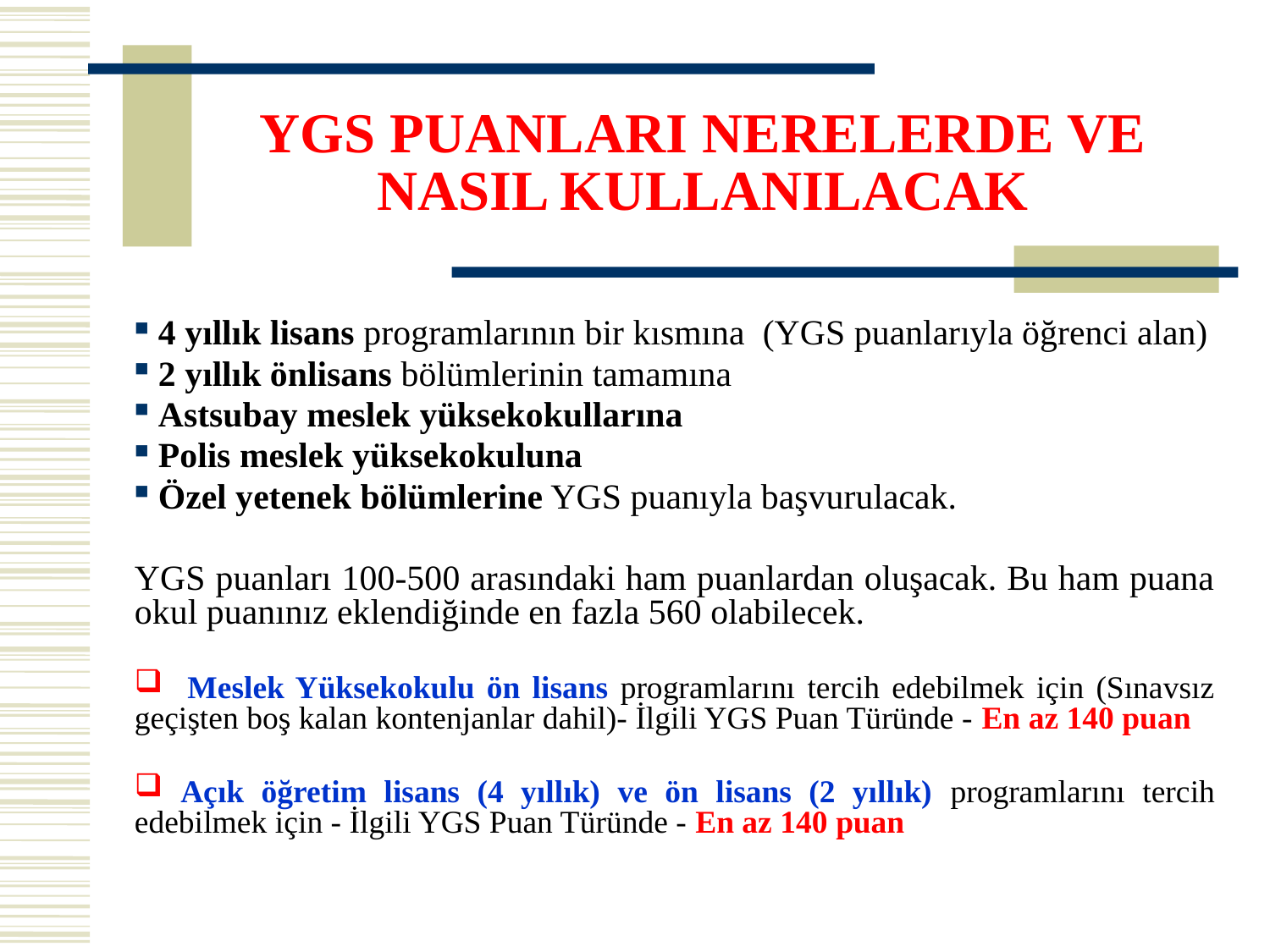

# YGS PUANLARI NERELERDE VE NASIL KULLANILACAK

 4 yıllık lisans programlarının bir kısmına  (YGS puanlarıyla öğrenci alan)
 2 yıllık önlisans bölümlerinin tamamına
 Astsubay meslek yüksekokullarına
 Polis meslek yüksekokuluna
 Özel yetenek bölümlerine YGS puanıyla başvurulacak.

YGS puanları 100-500 arasındaki ham puanlardan oluşacak. Bu ham puana okul puanınız eklendiğinde en fazla 560 olabilecek.

  Meslek Yüksekokulu ön lisans programlarını tercih edebilmek için (Sınavsız geçişten boş kalan kontenjanlar dahil)- İlgili YGS Puan Türünde - En az 140 puan

 Açık öğretim lisans (4 yıllık) ve ön lisans (2 yıllık) programlarını tercih edebilmek için - İlgili YGS Puan Türünde - En az 140 puan